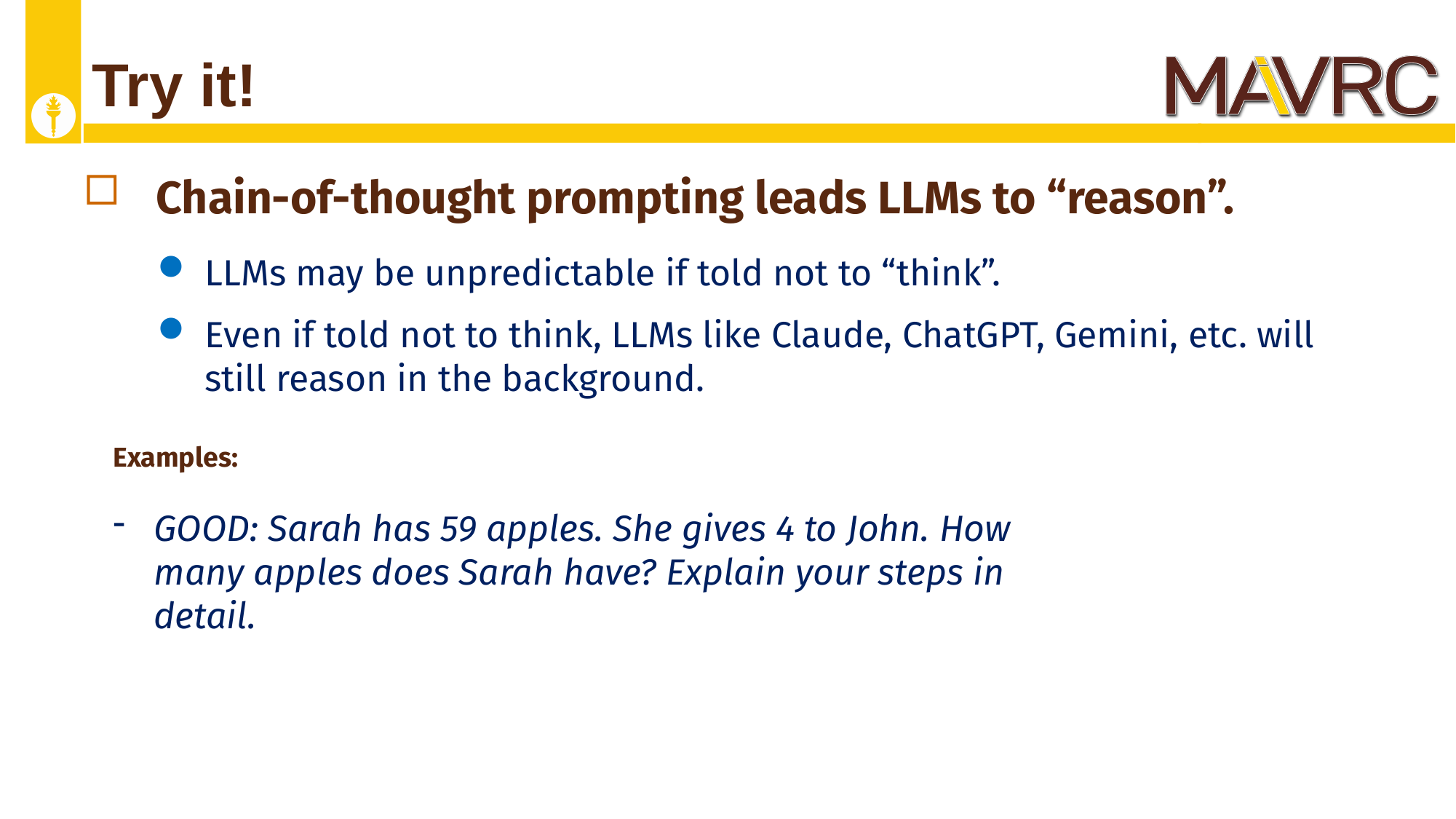

# Try it!
Chain-of-thought prompting leads LLMs to “reason”.
LLMs may be unpredictable if told not to “think”.
Even if told not to think, LLMs like Claude, ChatGPT, Gemini, etc. will still reason in the background.
Examples:

GOOD: Sarah has 59 apples. She gives 4 to John. How many apples does Sarah have? Explain your steps in detail.